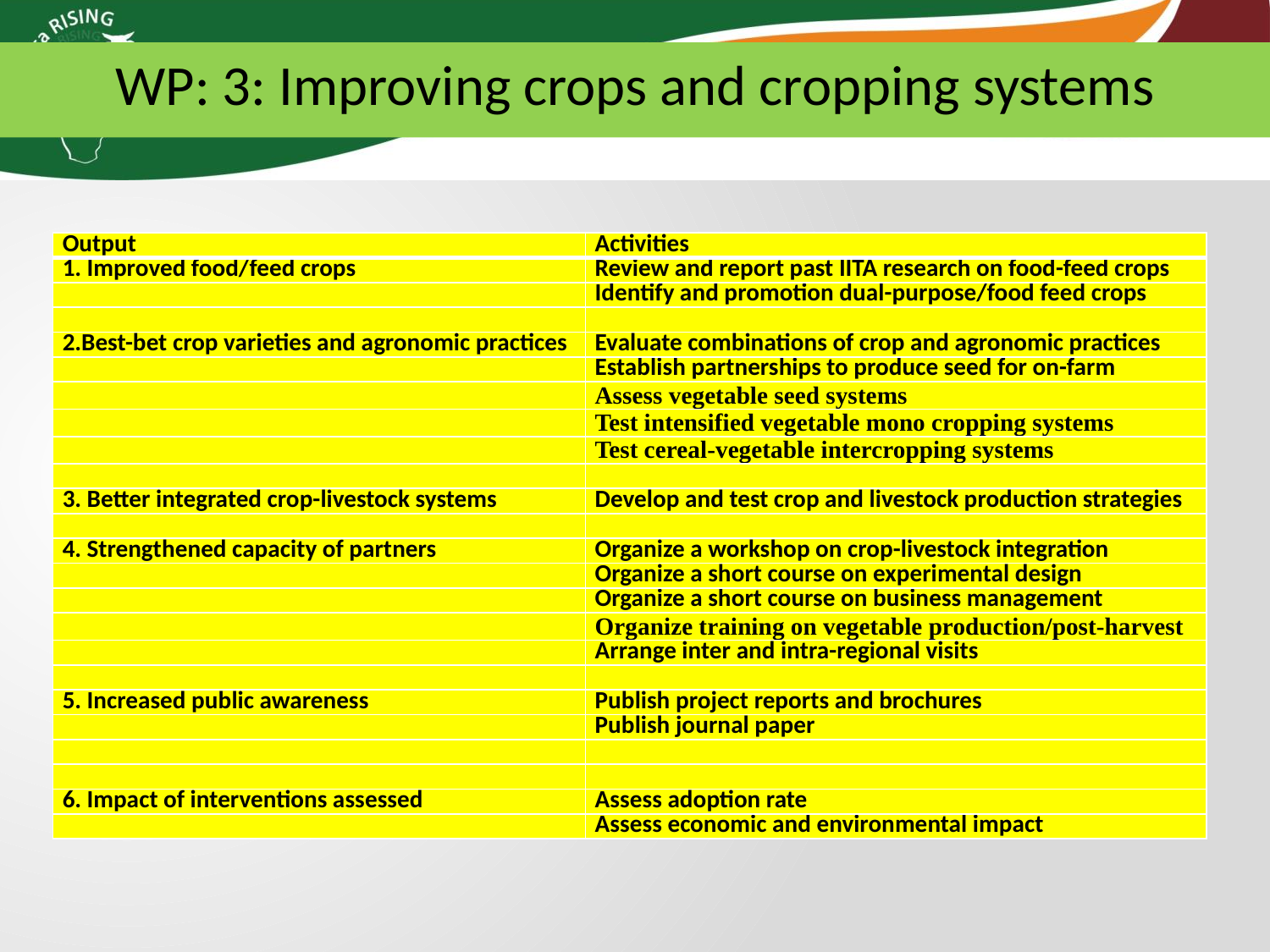

WP: 3: Improving crops and cropping systems
| Output | Activities |
| --- | --- |
| 1. Improved food/feed crops | Review and report past IITA research on food-feed crops |
|  | Identify and promotion dual-purpose/food feed crops |
|  |  |
| 2.Best-bet crop varieties and agronomic practices | Evaluate combinations of crop and agronomic practices |
|  | Establish partnerships to produce seed for on-farm |
|  | Assess vegetable seed systems |
|  | Test intensified vegetable mono cropping systems |
|  | Test cereal-vegetable intercropping systems |
|  |  |
| 3. Better integrated crop-livestock systems | Develop and test crop and livestock production strategies |
|  |  |
| 4. Strengthened capacity of partners | Organize a workshop on crop-livestock integration |
|  | Organize a short course on experimental design |
|  | Organize a short course on business management |
|  | Organize training on vegetable production/post-harvest |
|  | Arrange inter and intra-regional visits |
|  |  |
| 5. Increased public awareness | Publish project reports and brochures |
|  | Publish journal paper |
|  |  |
|  |  |
| 6. Impact of interventions assessed | Assess adoption rate |
|  | Assess economic and environmental impact |